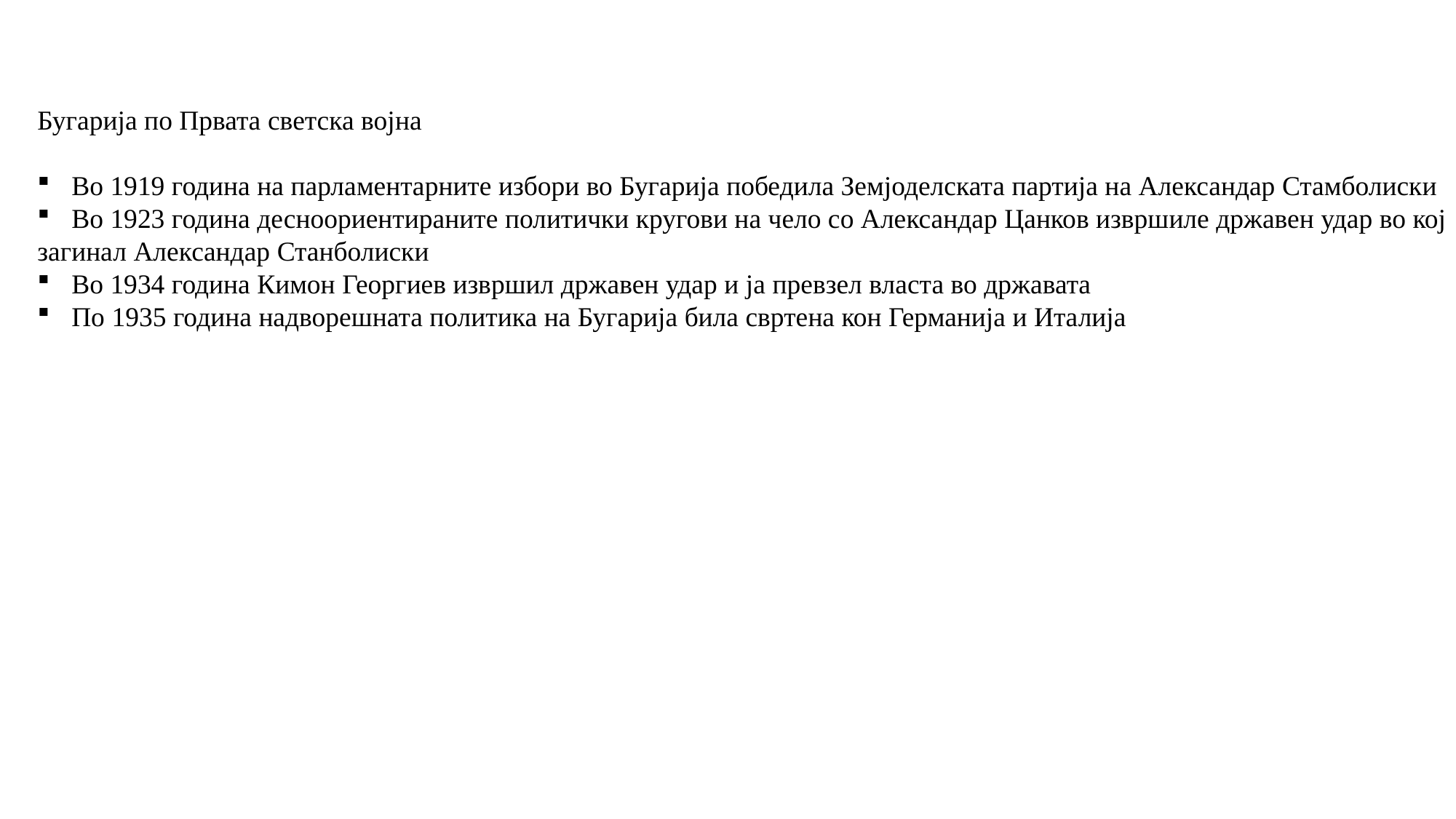

Бугарија по Првата светска војна

Во 1919 година на парламентарните избори во Бугарија победила Земјоделската партија на Александар Стамболиски
Во 1923 година десноориентираните политички кругови на чело со Александар Цанков извршиле државен удар во кој
загинал Александар Станболиски
Во 1934 година Кимон Георгиев извршил државен удар и ја превзел власта во државата
По 1935 година надворешната политика на Бугарија била свртена кон Германија и Италија